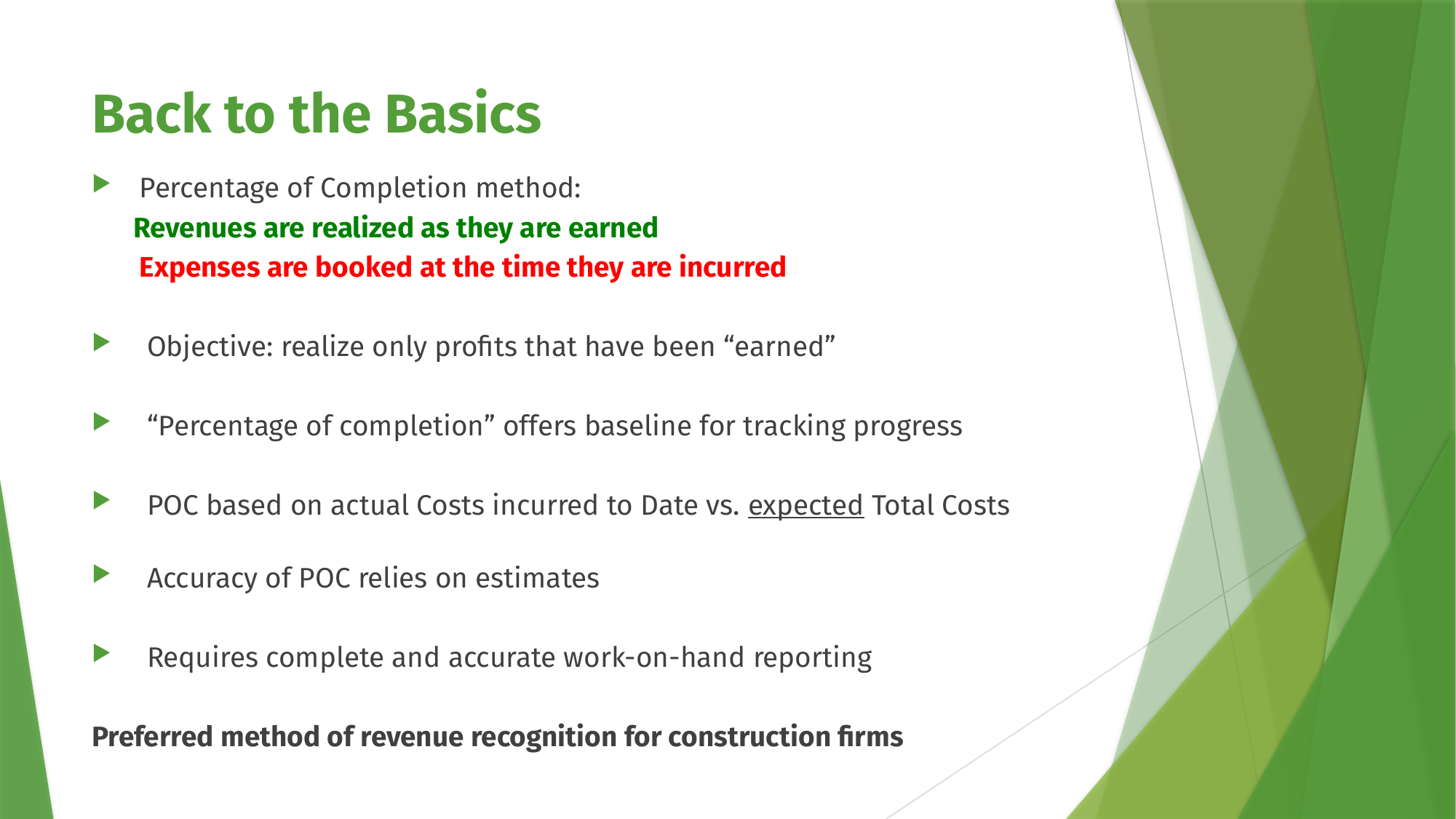

# Back to the Basics
Percentage of Completion method:
	Revenues are realized as they are earned
		Expenses are booked at the time they are incurred

 Objective: realize only profits that have been “earned”

 “Percentage of completion” offers baseline for tracking progress

 POC based on actual Costs incurred to Date vs. expected Total Costs
 Accuracy of POC relies on estimates

 Requires complete and accurate work-on-hand reporting

Preferred method of revenue recognition for construction firms